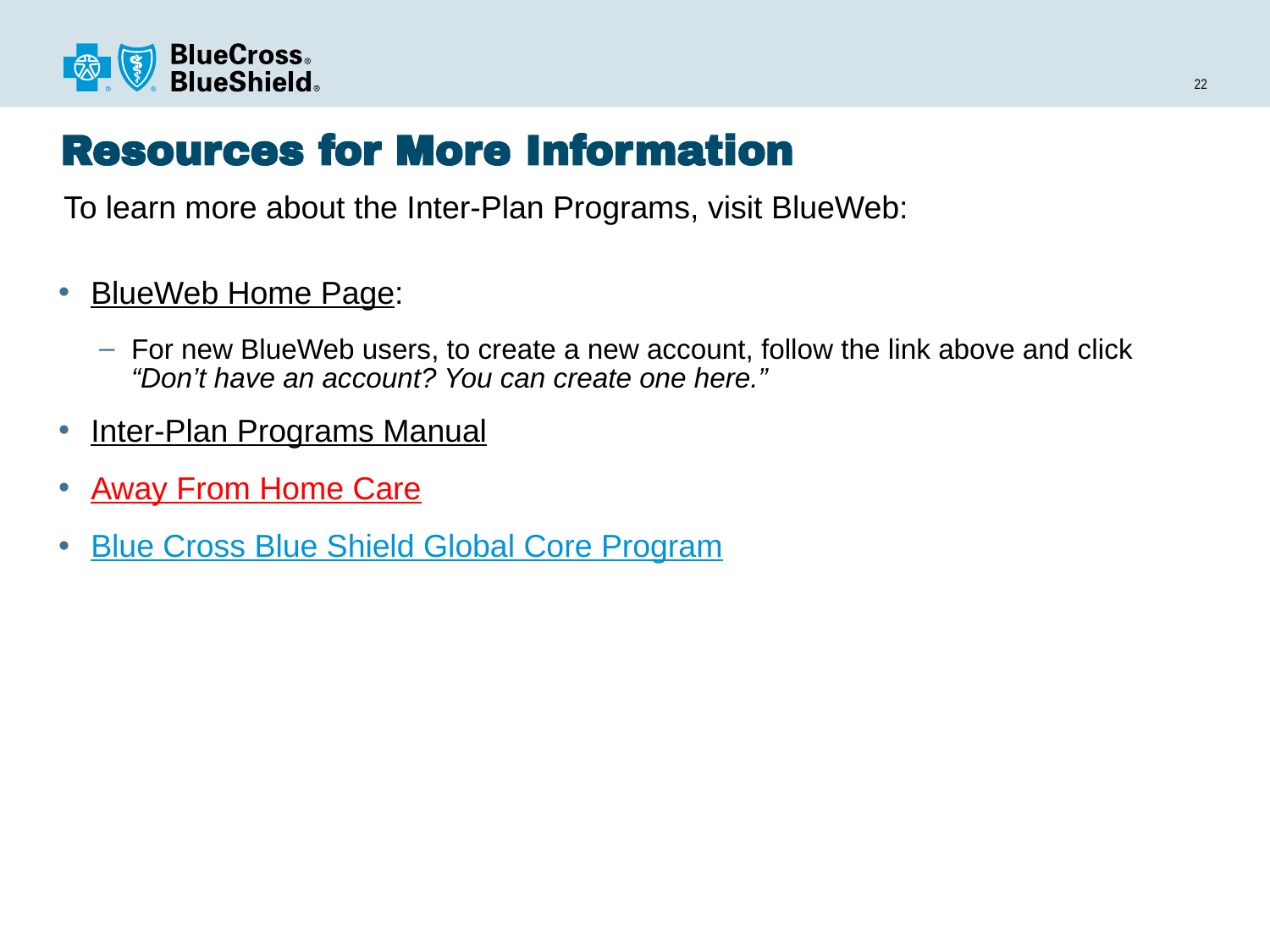

# Resources for More Information
To learn more about the Inter-Plan Programs, visit BlueWeb:

BlueWeb Home Page:
For new BlueWeb users, to create a new account, follow the link above and click “Don’t have an account? You can create one here.”
Inter-Plan Programs Manual
Away From Home Care
Blue Cross Blue Shield Global Core Program